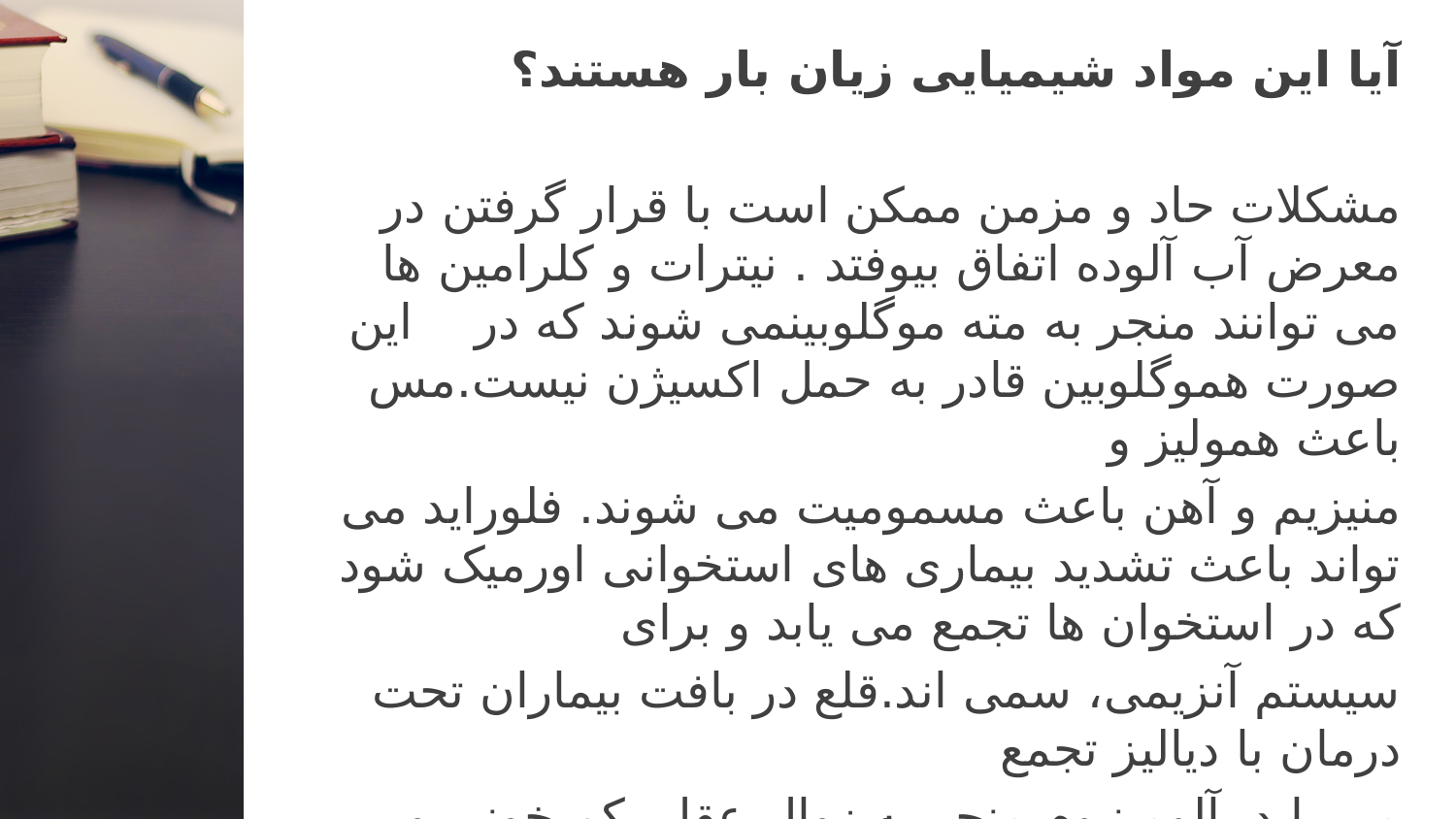

آیا این مواد شیمیایی زیان بار هستند؟

مشکلات حاد و مزمن ممکن است با قرار گرفتن در معرض آب آلوده اتفاق بیوفتد . نیترات و کلرامین ها می توانند منجر به مته موگلوبینمی شوند که در    این صورت هموگلوبین قادر به حمل اکسیژن نیست.مس باعث همولیز و
منیزیم و آهن باعث مسمومیت می شوند. فلوراید می تواند باعث تشدید بیماری های استخوانی اورمیک شود که در استخوان ها تجمع می یابد و برای
سیستم آنزیمی، سمی اند.قلع در بافت بیماران تحت درمان با دیالیز تجمع
می یابد. آلومینیوم منجر به زوال عقل، کم خونی و استئودیستروفی می شود. روی باعث گرفتاری های گوارشی و کم خونی می شود. در نواحی آلوده به
مواد رادیواکتیو، وجود ایترانسیوم (sr) میتواند خطرناک باشد.